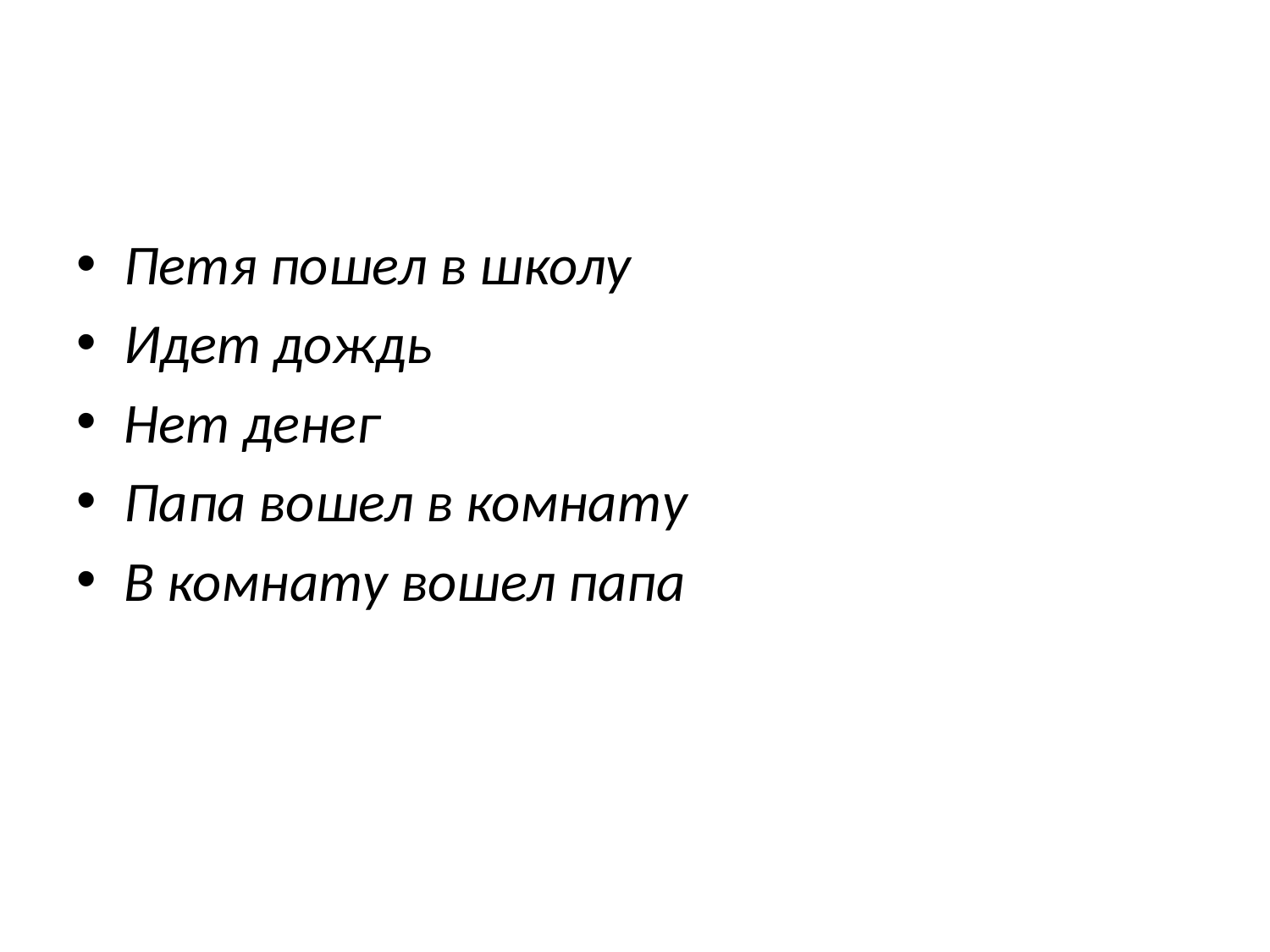

#
Петя пошел в школу
Идет дождь
Нет денег
Папа вошел в комнату
В комнату вошел папа